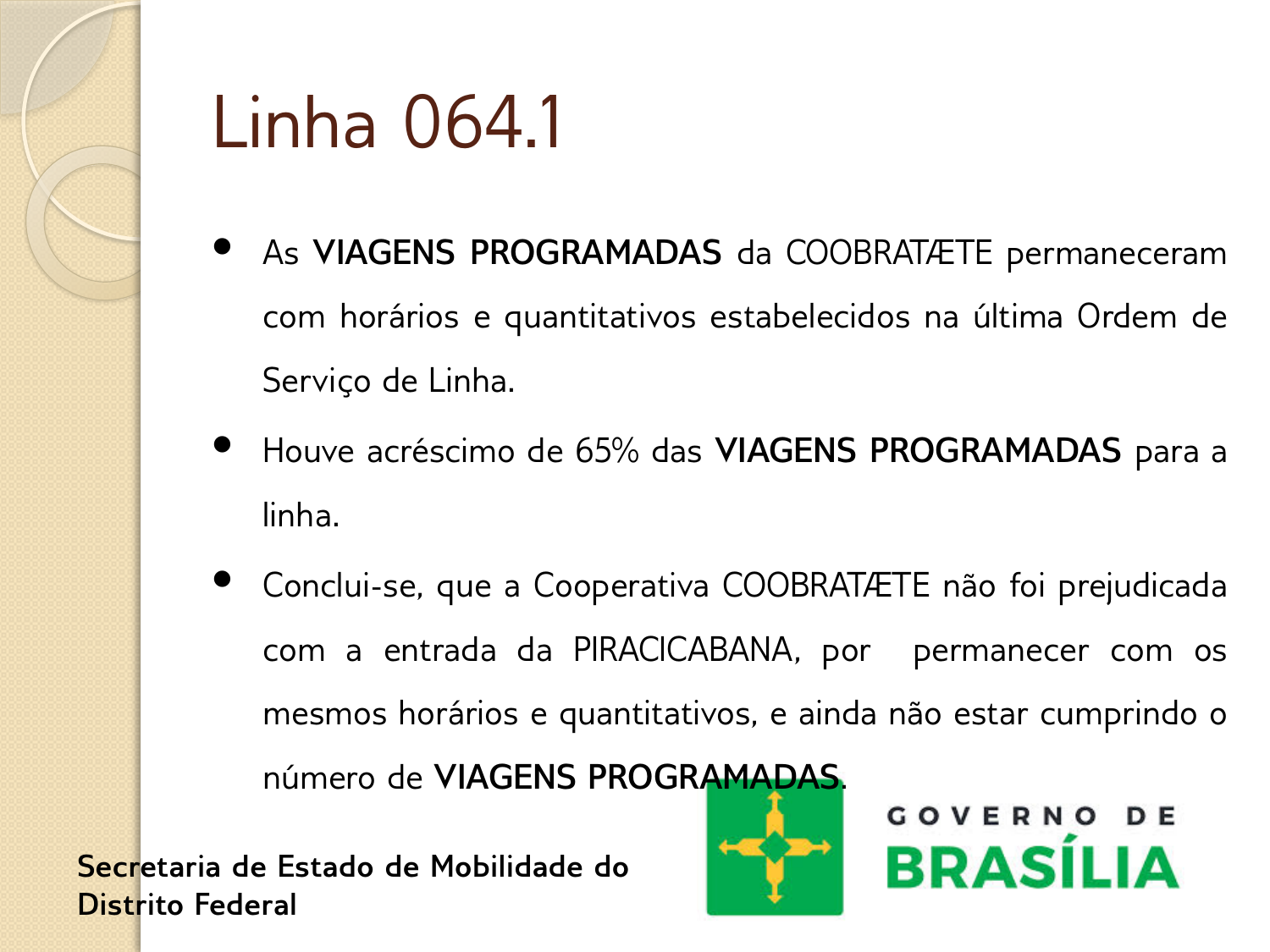

# Linha 064.1
As VIAGENS PROGRAMADAS da COOBRATAETE permaneceram com horários e quantitativos estabelecidos na última Ordem de Serviço de Linha.
Houve acréscimo de 65% das VIAGENS PROGRAMADAS para a linha.
Conclui-se, que a Cooperativa COOBRATAETE não foi prejudicada com a entrada da PIRACICABANA, por  permanecer com os mesmos horários e quantitativos, e ainda não estar cumprindo o número de VIAGENS PROGRAMADAS.